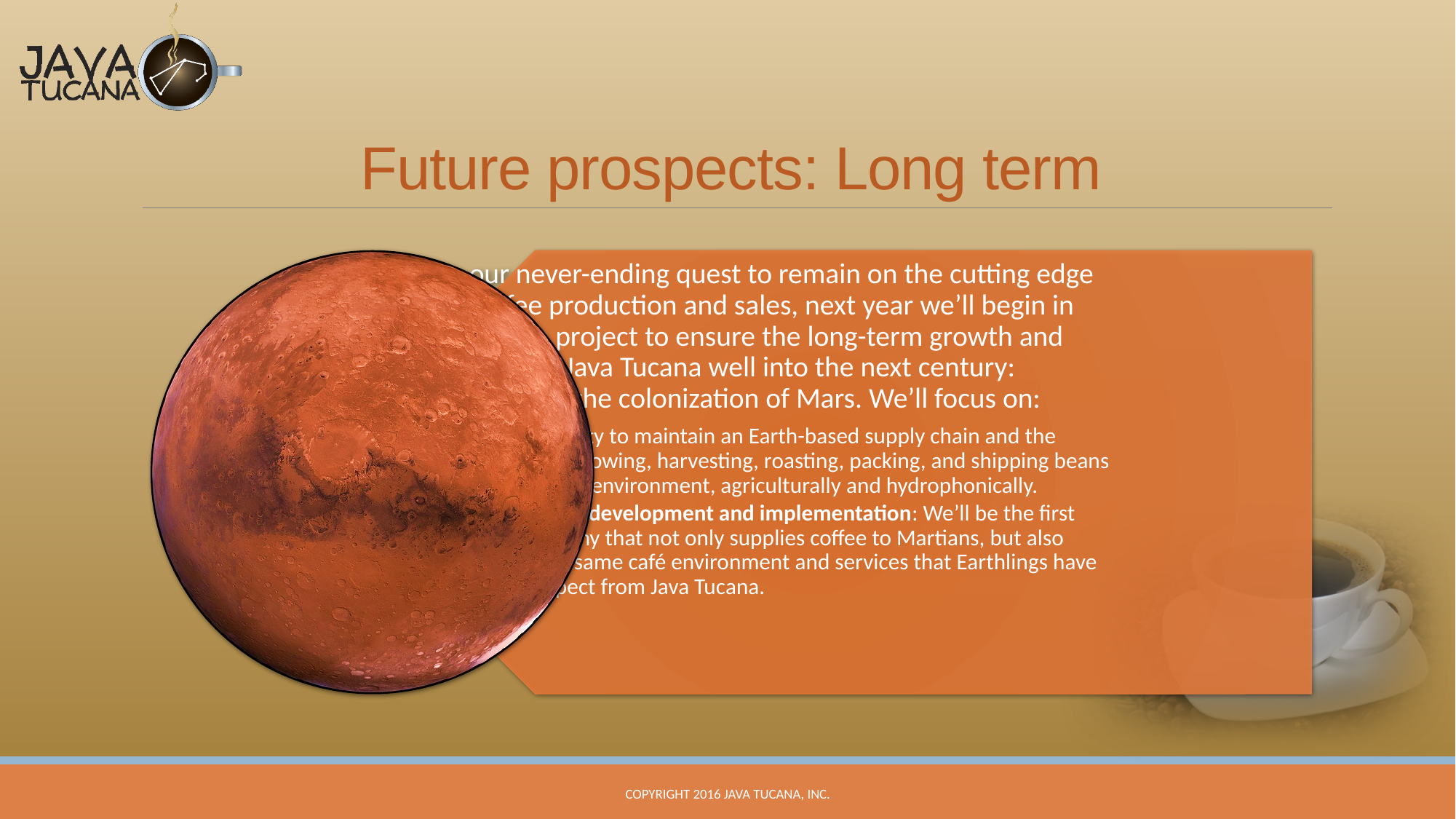

# Future prospects: Long term
In our never-ending quest to remain on the cutting edge of coffee production and sales, next year we’ll begin in earnest a project to ensure the long-term growth and success of Java Tucana well into the next century: supporting the colonization of Mars. We’ll focus on:
R&D: The ability to maintain an Earth-based supply chain and the feesibility of growing, harvesting, roasting, packing, and shipping beans in the Martian environment, agriculturally and hydrophonically.
Infrastructure development and implementation: We’ll be the first coffee company that not only supplies coffee to Martians, but also provides the same café environment and services that Earthlings have come to expect from Java Tucana.
Copyright 2016 Java Tucana, Inc.